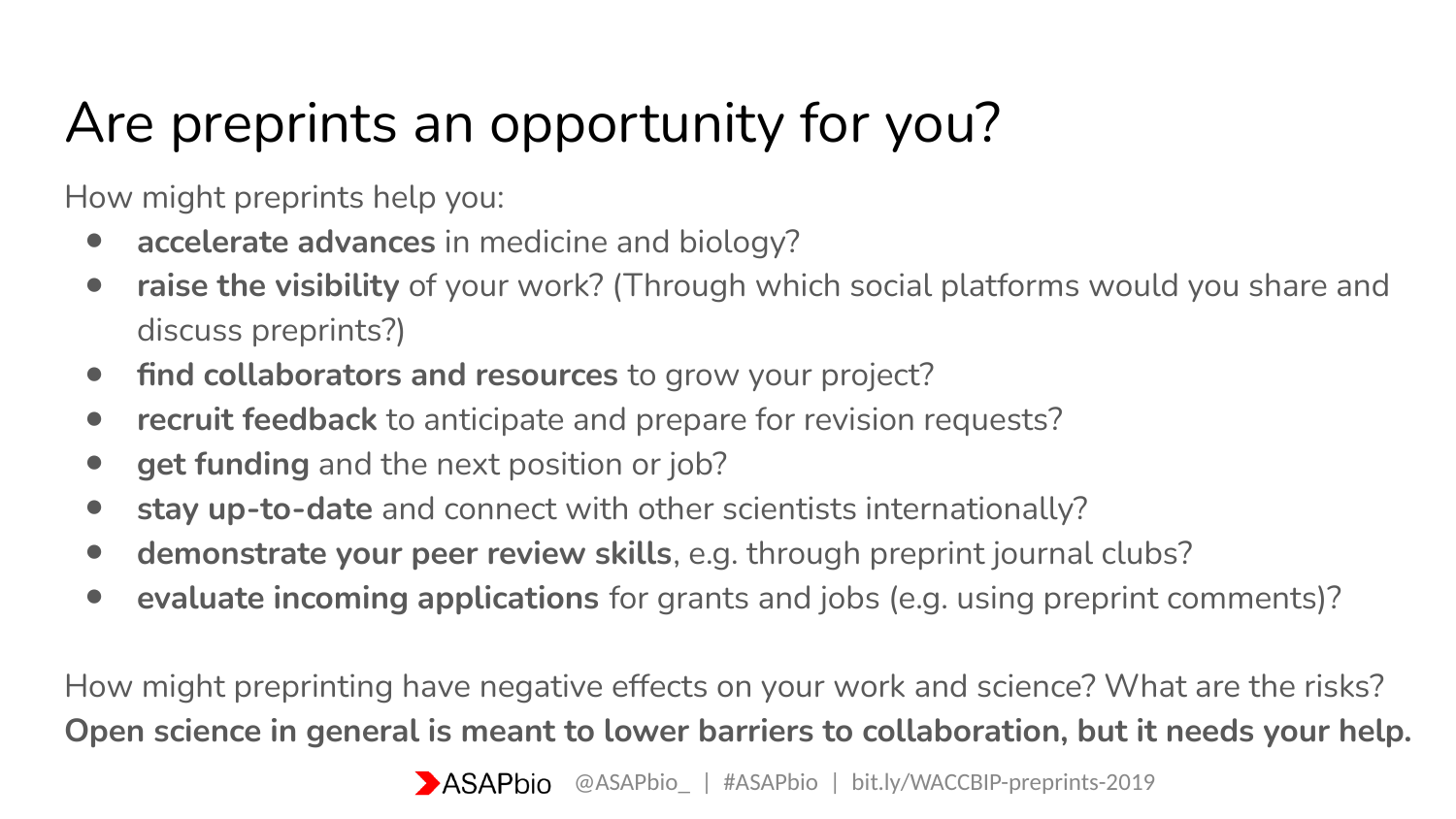

# Are preprints an opportunity for you?
How might preprints help you:
accelerate advances in medicine and biology?
raise the visibility of your work? (Through which social platforms would you share and discuss preprints?)
find collaborators and resources to grow your project?
recruit feedback to anticipate and prepare for revision requests?
get funding and the next position or job?
stay up-to-date and connect with other scientists internationally?
demonstrate your peer review skills, e.g. through preprint journal clubs?
evaluate incoming applications for grants and jobs (e.g. using preprint comments)?

How might preprinting have negative effects on your work and science? What are the risks?
Open science in general is meant to lower barriers to collaboration, but it needs your help.